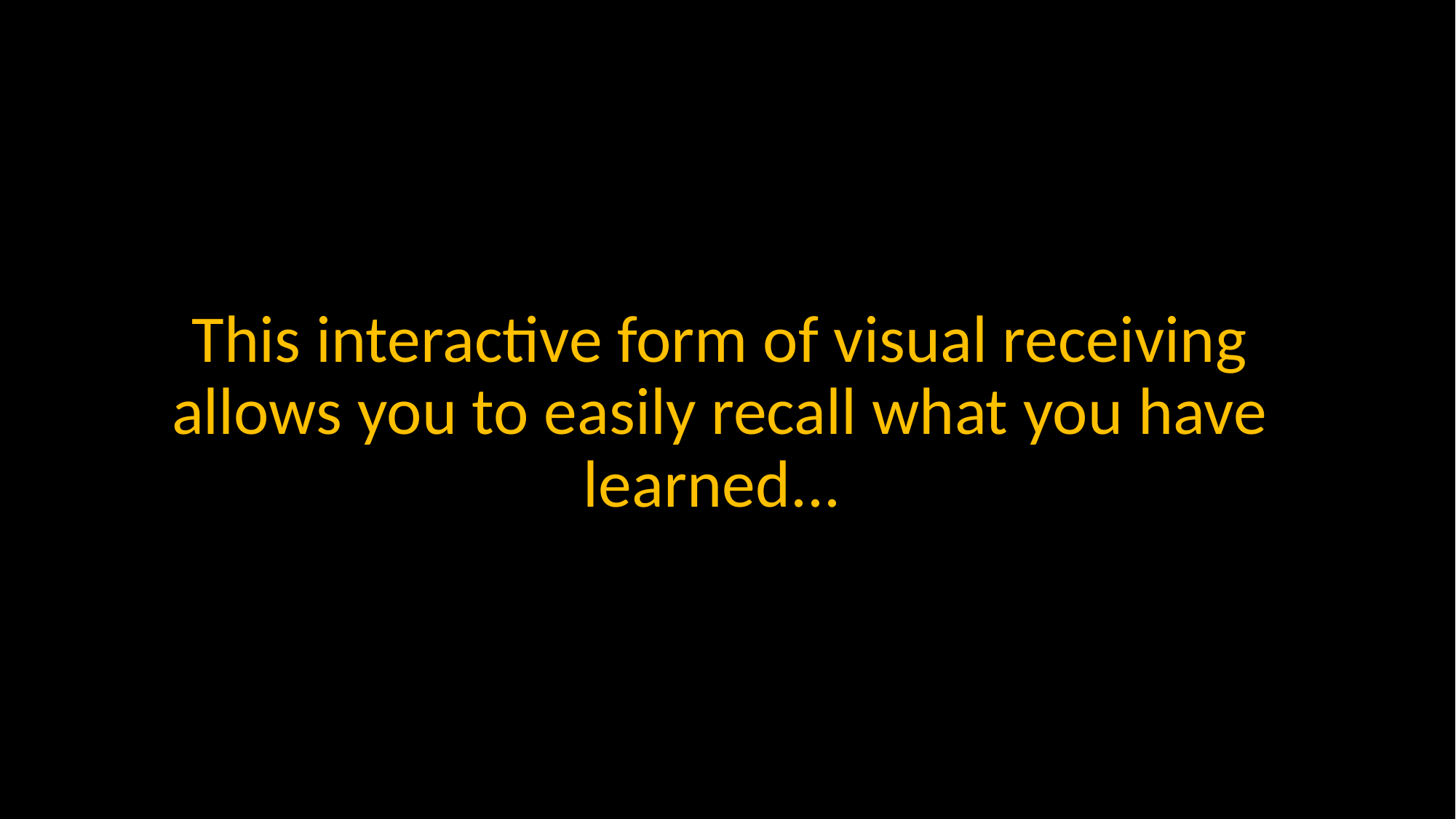

This interactive form of visual receiving allows you to easily recall what you have learned...